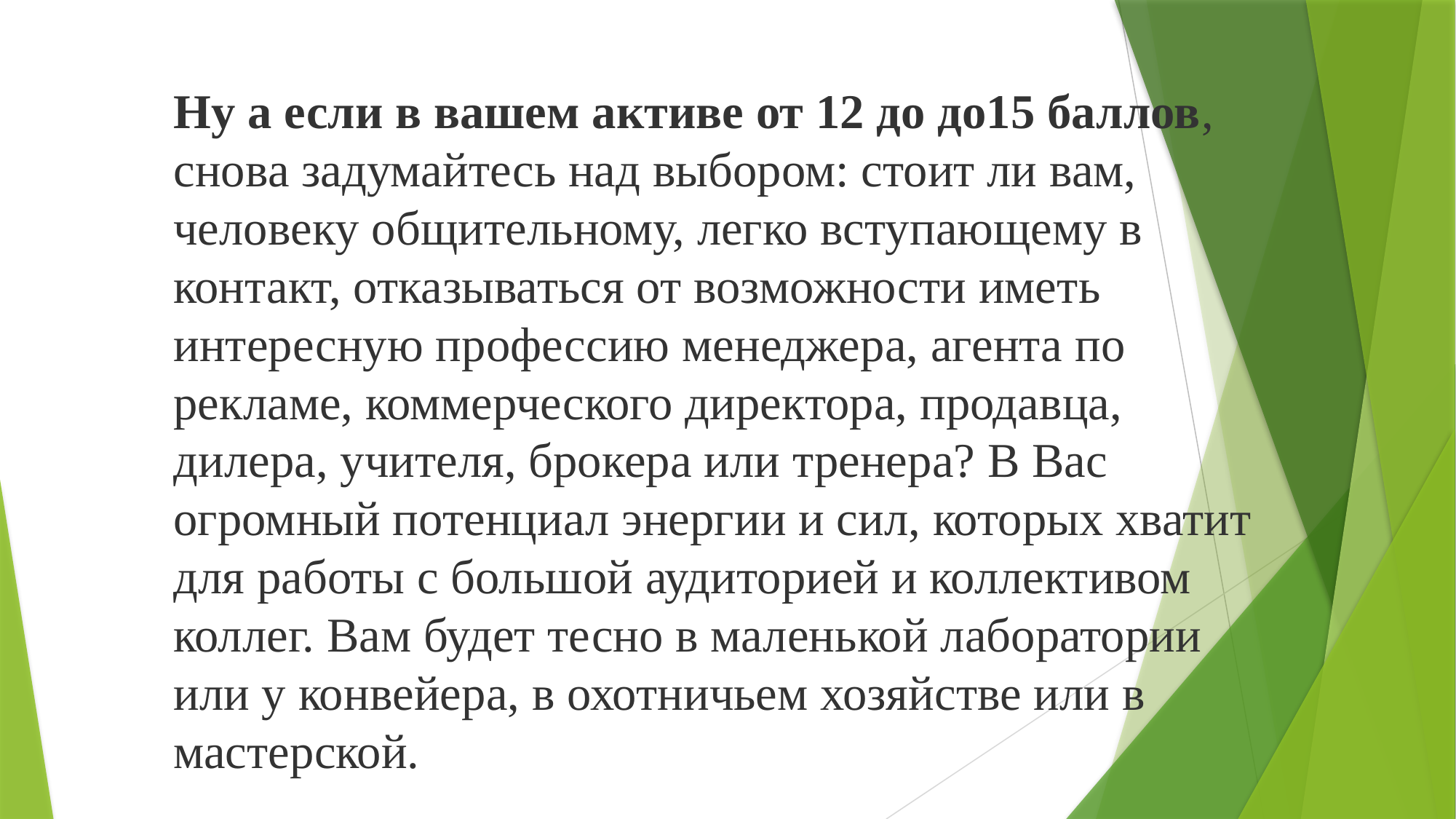

Ну а если в вашем активе от 12 до до15 баллов, снова задумайтесь над выбором: стоит ли вам, человеку общительному, легко вступающему в контакт, отказываться от возможности иметь интересную профессию менеджера, агента по рекламе, коммерческого директора, продавца, дилера, учителя, брокера или тренера? В Вас огромный потенциал энергии и сил, которых хватит для работы с большой аудиторией и коллективом коллег. Вам будет тесно в маленькой лаборатории или у конвейера, в охотничьем хозяйстве или в мастерской.